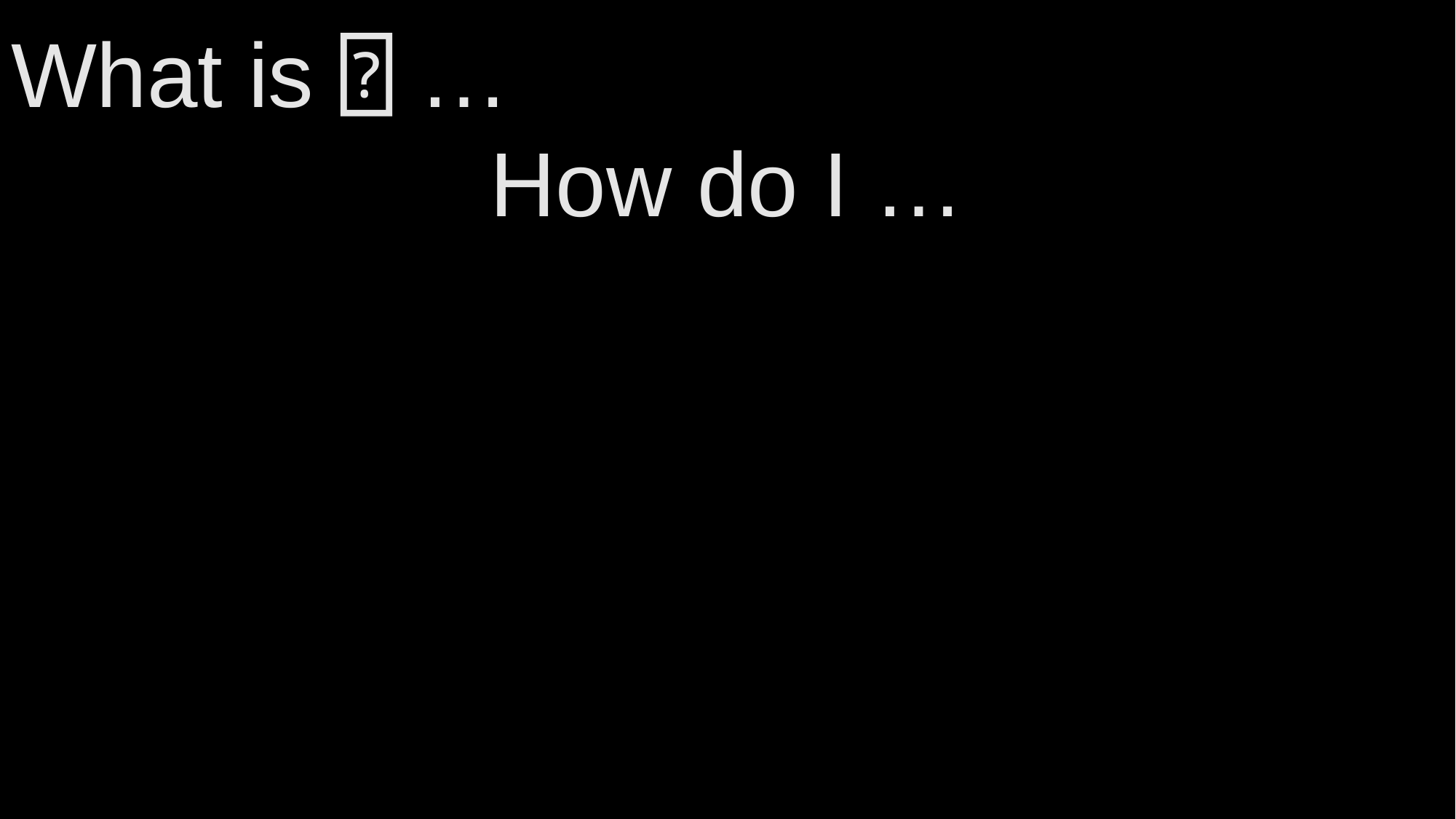

How do I …
# What is ⍰ …